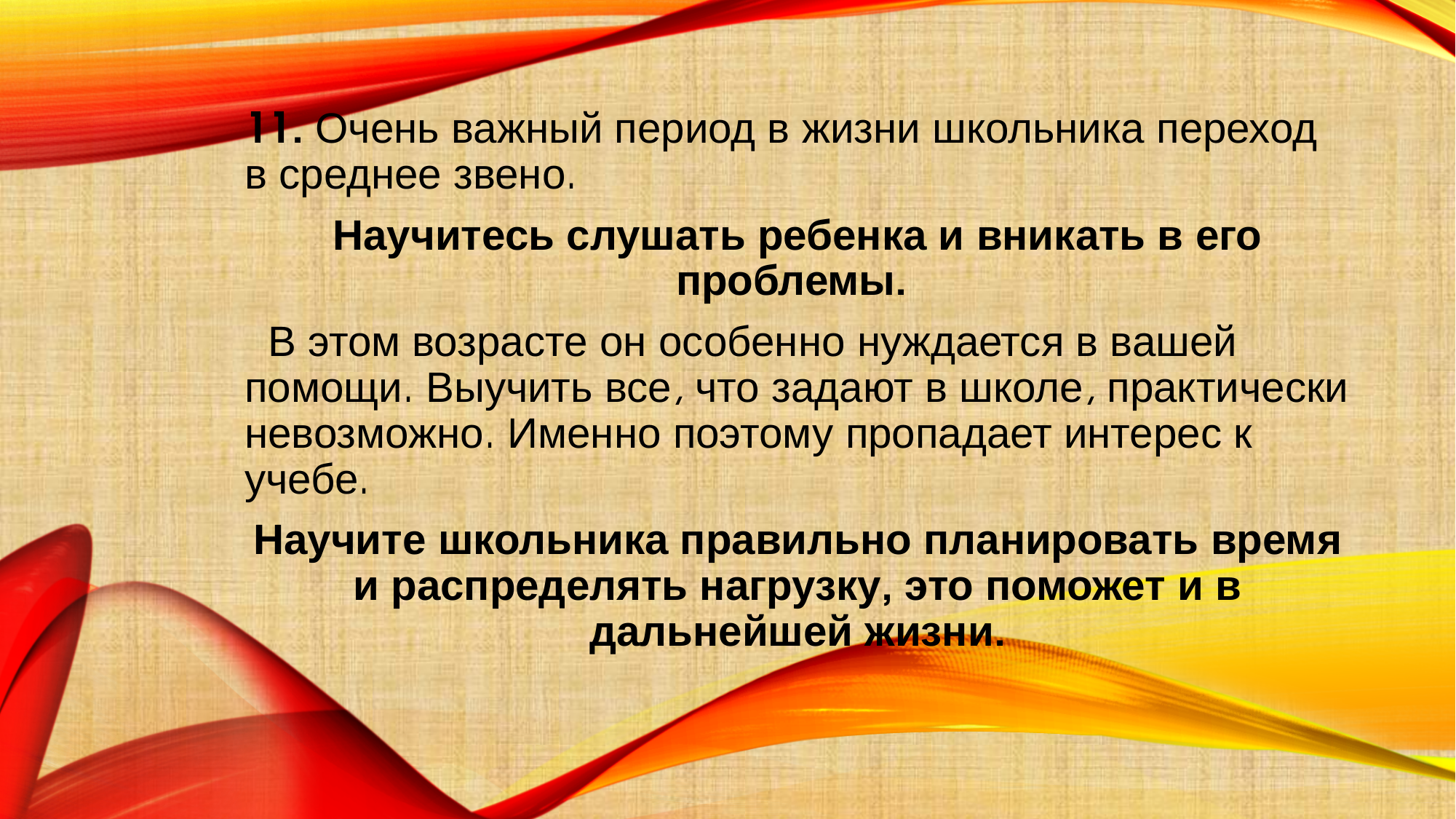

#
11. Очень важный период в жизни школьника переход в среднее звено.
Научитесь слушать ребенка и вникать в его проблемы.
  В этом возрасте он особенно нуждается в вашей помощи. Выучить все, что задают в школе, практически невозможно. Именно поэтому пропадает интерес к учебе.
Научите школьника правильно планировать время и распределять нагрузку, это поможет и в дальнейшей жизни.